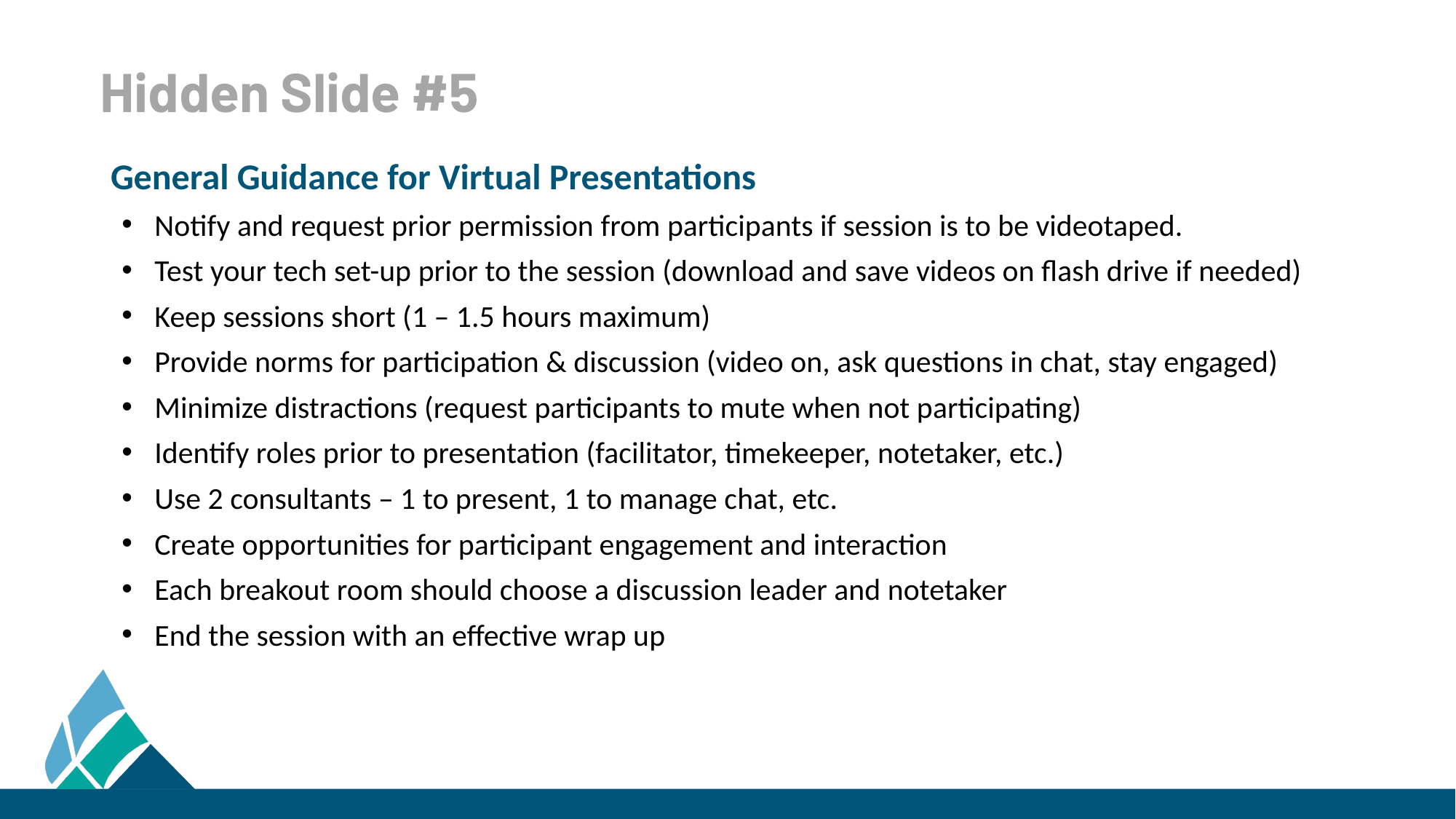

# Hidden Slide #5
General Guidance for Virtual Presentations
Notify and request prior permission from participants if session is to be videotaped.
Test your tech set-up prior to the session (download and save videos on flash drive if needed)
Keep sessions short (1 – 1.5 hours maximum)
Provide norms for participation & discussion (video on, ask questions in chat, stay engaged)
Minimize distractions (request participants to mute when not participating)
Identify roles prior to presentation (facilitator, timekeeper, notetaker, etc.)
Use 2 consultants – 1 to present, 1 to manage chat, etc.
Create opportunities for participant engagement and interaction
Each breakout room should choose a discussion leader and notetaker
End the session with an effective wrap up